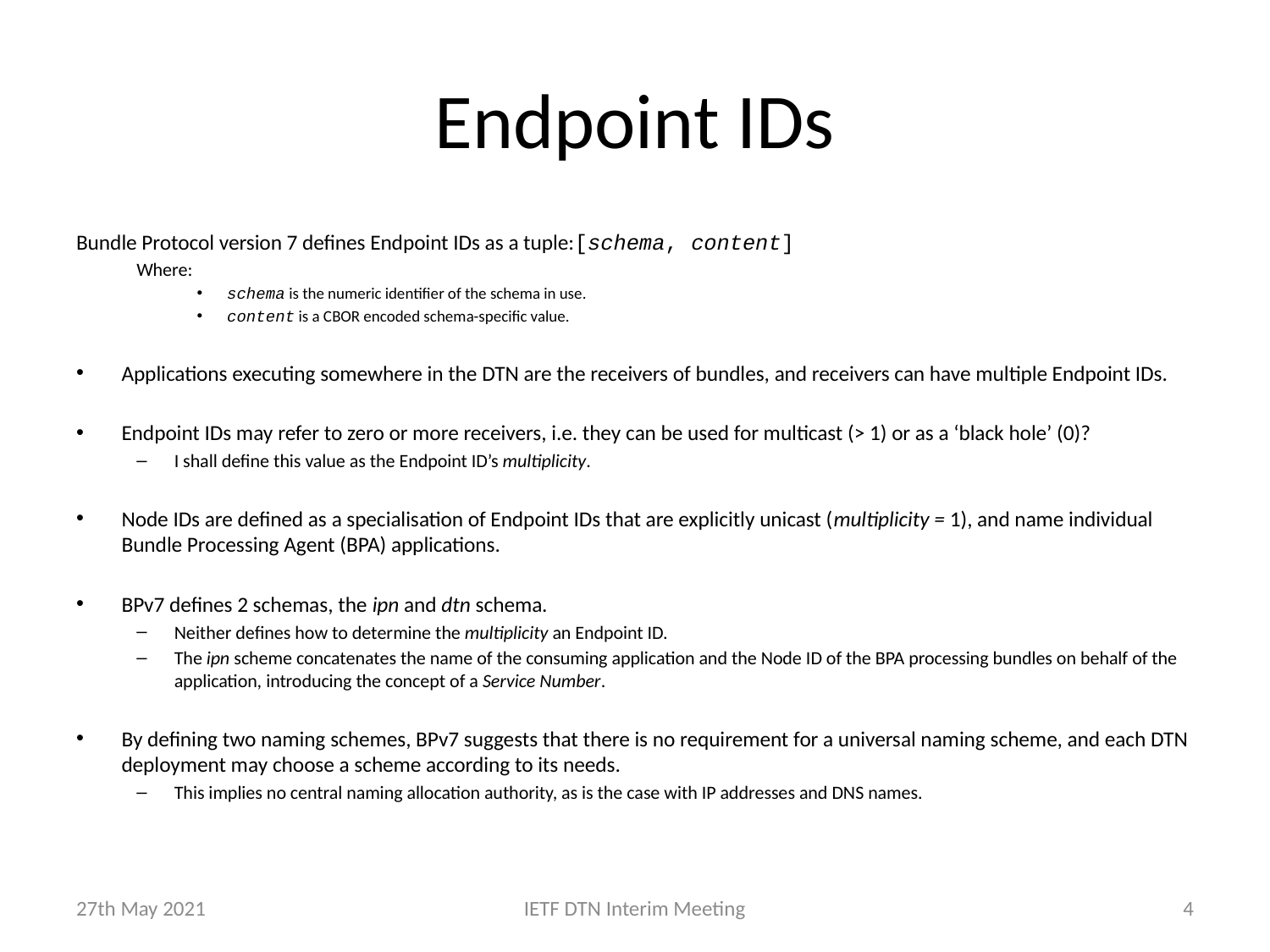

# Endpoint IDs
Bundle Protocol version 7 defines Endpoint IDs as a tuple:[schema, content]
Where:
schema is the numeric identifier of the schema in use.
content is a CBOR encoded schema-specific value.

Applications executing somewhere in the DTN are the receivers of bundles, and receivers can have multiple Endpoint IDs.

Endpoint IDs may refer to zero or more receivers, i.e. they can be used for multicast (> 1) or as a ‘black hole’ (0)?
I shall define this value as the Endpoint ID’s multiplicity.

Node IDs are defined as a specialisation of Endpoint IDs that are explicitly unicast (multiplicity = 1), and name individual Bundle Processing Agent (BPA) applications.

BPv7 defines 2 schemas, the ipn and dtn schema.
Neither defines how to determine the multiplicity an Endpoint ID.
The ipn scheme concatenates the name of the consuming application and the Node ID of the BPA processing bundles on behalf of the application, introducing the concept of a Service Number.

By defining two naming schemes, BPv7 suggests that there is no requirement for a universal naming scheme, and each DTN deployment may choose a scheme according to its needs.
This implies no central naming allocation authority, as is the case with IP addresses and DNS names.
27th May 2021
IETF DTN Interim Meeting
4